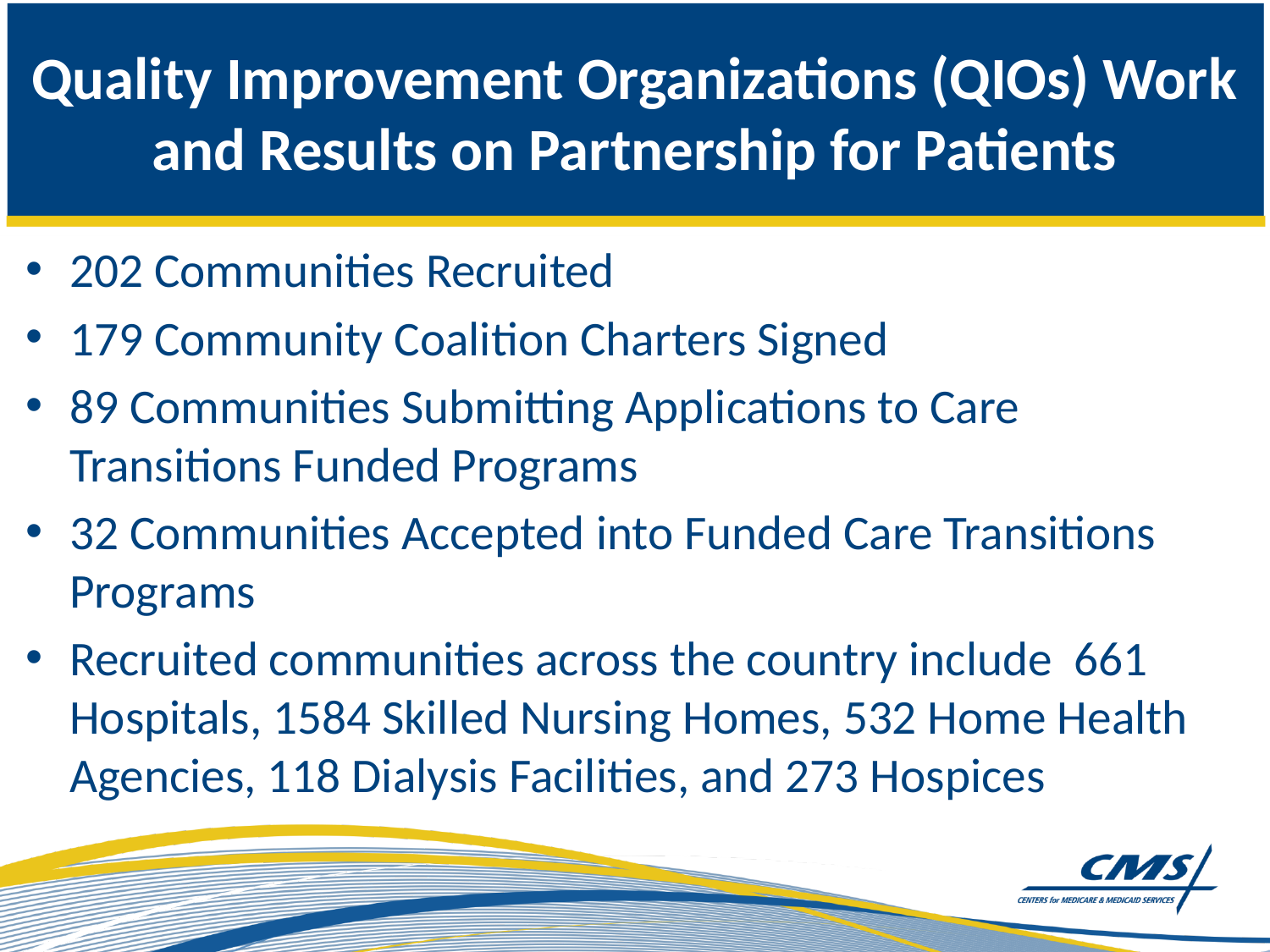

# Quality Improvement Organizations (QIOs) Work and Results on Partnership for Patients
202 Communities Recruited
179 Community Coalition Charters Signed
89 Communities Submitting Applications to Care Transitions Funded Programs
32 Communities Accepted into Funded Care Transitions  Programs
Recruited communities across the country include  661 Hospitals, 1584 Skilled Nursing Homes, 532 Home Health Agencies, 118 Dialysis Facilities, and 273 Hospices